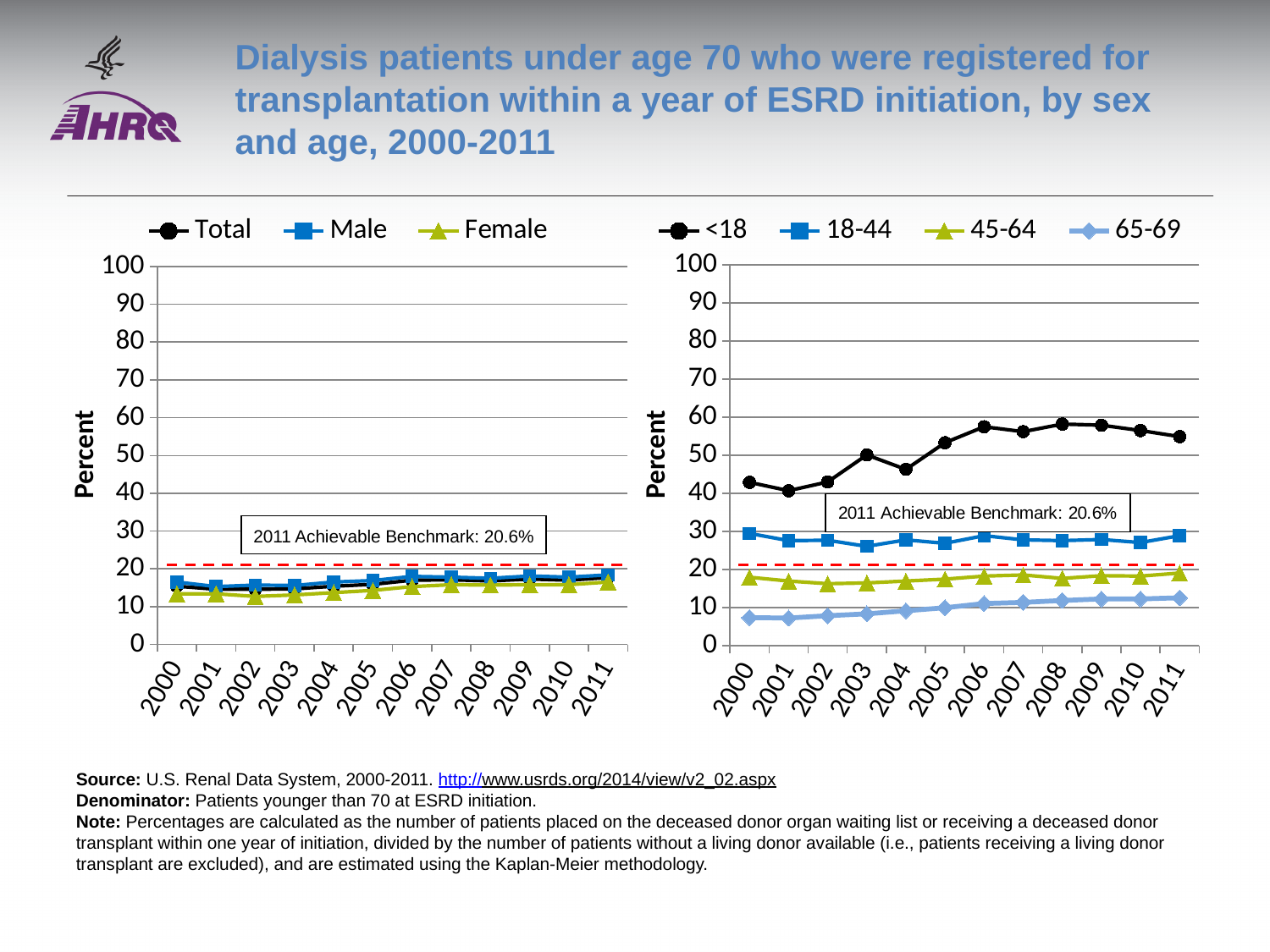

# Dialysis patients under age 70 who were registered for transplantation within a year of ESRD initiation, by sex and age, 2000-2011

### Chart

| Category | Total | Male | Female |
|---|---|---|---|
| 2000 | 15.4 | 16.5 | 13.4 |
| 2001 | 14.6 | 15.3 | 13.4 |
| 2002 | 14.6 | 15.7 | 12.7 |
| 2003 | 14.7 | 15.6 | 13.1 |
| 2004 | 15.4 | 16.5 | 13.7 |
| 2005 | 15.9 | 16.9 | 14.3 |
| 2006 | 17.0 | 18.0 | 15.3 |
| 2007 | 17.1 | 17.8 | 15.8 |
| 2008 | 16.8 | 17.5 | 15.7 |
| 2009 | 17.3 | 18.1 | 15.8 |
| 2010 | 17.0 | 17.8 | 15.8 |
| 2011 | 17.7 | 18.4 | 16.5 |

### Chart

| Category | <18 | 18-44 | 45-64 | 65-69 |
|---|---|---|---|---|
| 2000 | 42.9 | 29.5 | 18.0 | 7.4 |
| 2001 | 40.7 | 27.6 | 17.0 | 7.3 |
| 2002 | 43.0 | 27.7 | 16.3 | 7.9 |
| 2003 | 50.1 | 26.1 | 16.5 | 8.4 |
| 2004 | 46.3 | 27.8 | 17.0 | 9.2 |
| 2005 | 53.3 | 26.9 | 17.5 | 10.0 |
| 2006 | 57.5 | 28.9 | 18.3 | 11.1 |
| 2007 | 56.2 | 27.8 | 18.6 | 11.4 |
| 2008 | 58.2 | 27.6 | 17.7 | 11.9 |
| 2009 | 57.9 | 27.9 | 18.4 | 12.3 |
| 2010 | 56.5 | 27.1 | 18.3 | 12.3 |
| 2011 | 54.9 | 28.9 | 19.1 | 12.6 |
2011 Achievable Benchmark: 20.6%
Source: U.S. Renal Data System, 2000-2011. http://www.usrds.org/2014/view/v2_02.aspx
Denominator: Patients younger than 70 at ESRD initiation.
Note: Percentages are calculated as the number of patients placed on the deceased donor organ waiting list or receiving a deceased donor transplant within one year of initiation, divided by the number of patients without a living donor available (i.e., patients receiving a living donor transplant are excluded), and are estimated using the Kaplan-Meier methodology.